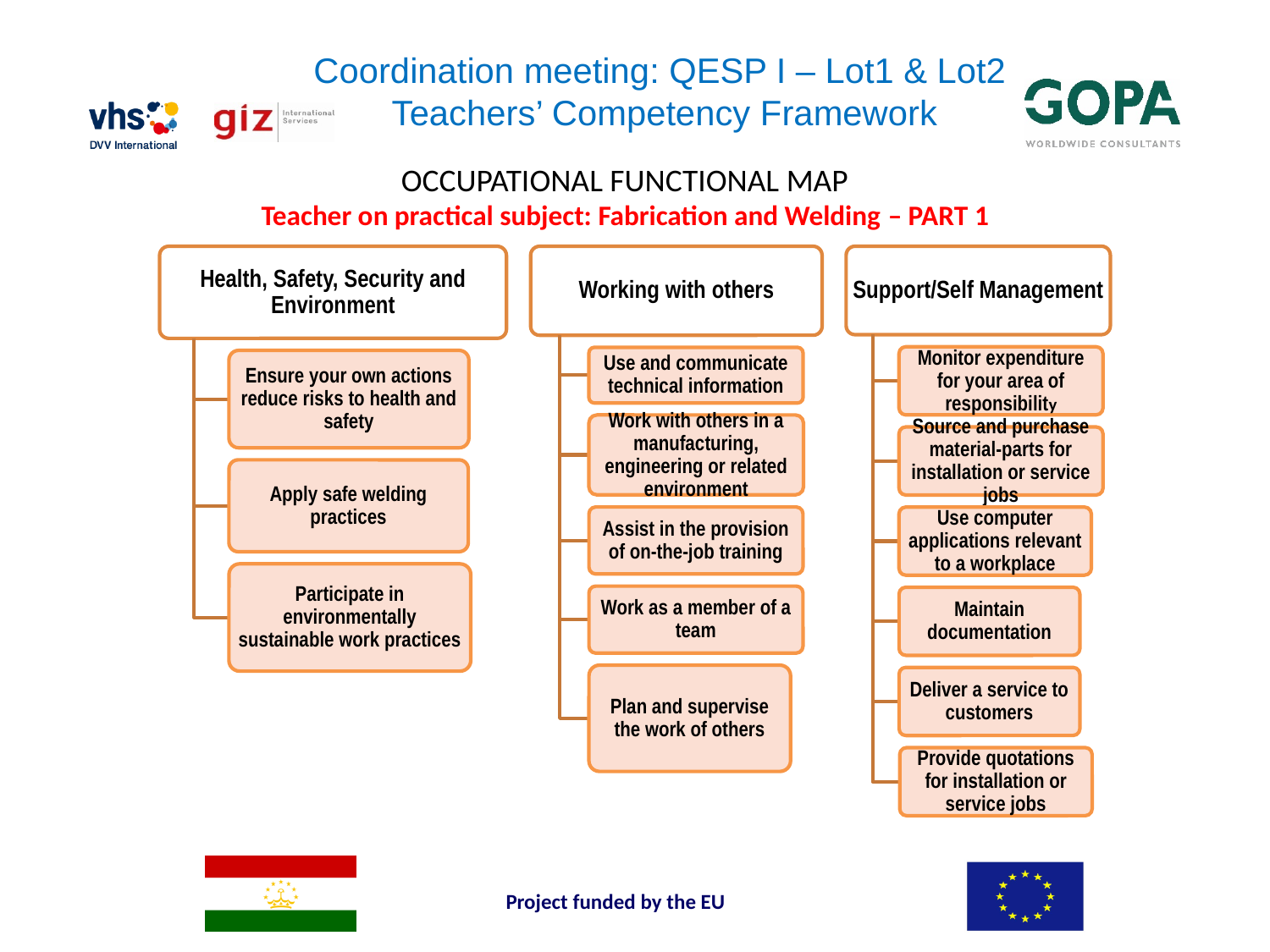

Coordination meeting: QESP I – Lot1 & Lot2
Teachers’ Competency Framework
OCCUPATIONAL FUNCTIONAL MAP
Teacher on practical subject: Fabrication and Welding – PART 1

Health, Safety, Security and Environment
Ensure your own actions reduce risks to health and safety
Apply safe welding practices
Participate in environmentally sustainable work practices
Working with others
Use and communicate technical information
Work with others in a manufacturing, engineering or related environment
Assist in the provision of on-the-job training
Work as a member of a team
Plan and supervise the work of others
Support/Self Management
Monitor expenditure for your area of responsibility
Source and purchase material-parts for installation or service jobs
Use computer applications relevant to a workplace
Maintain documentation
Deliver a service to customers
Provide quotations for installation or service jobs
Project funded by the EU